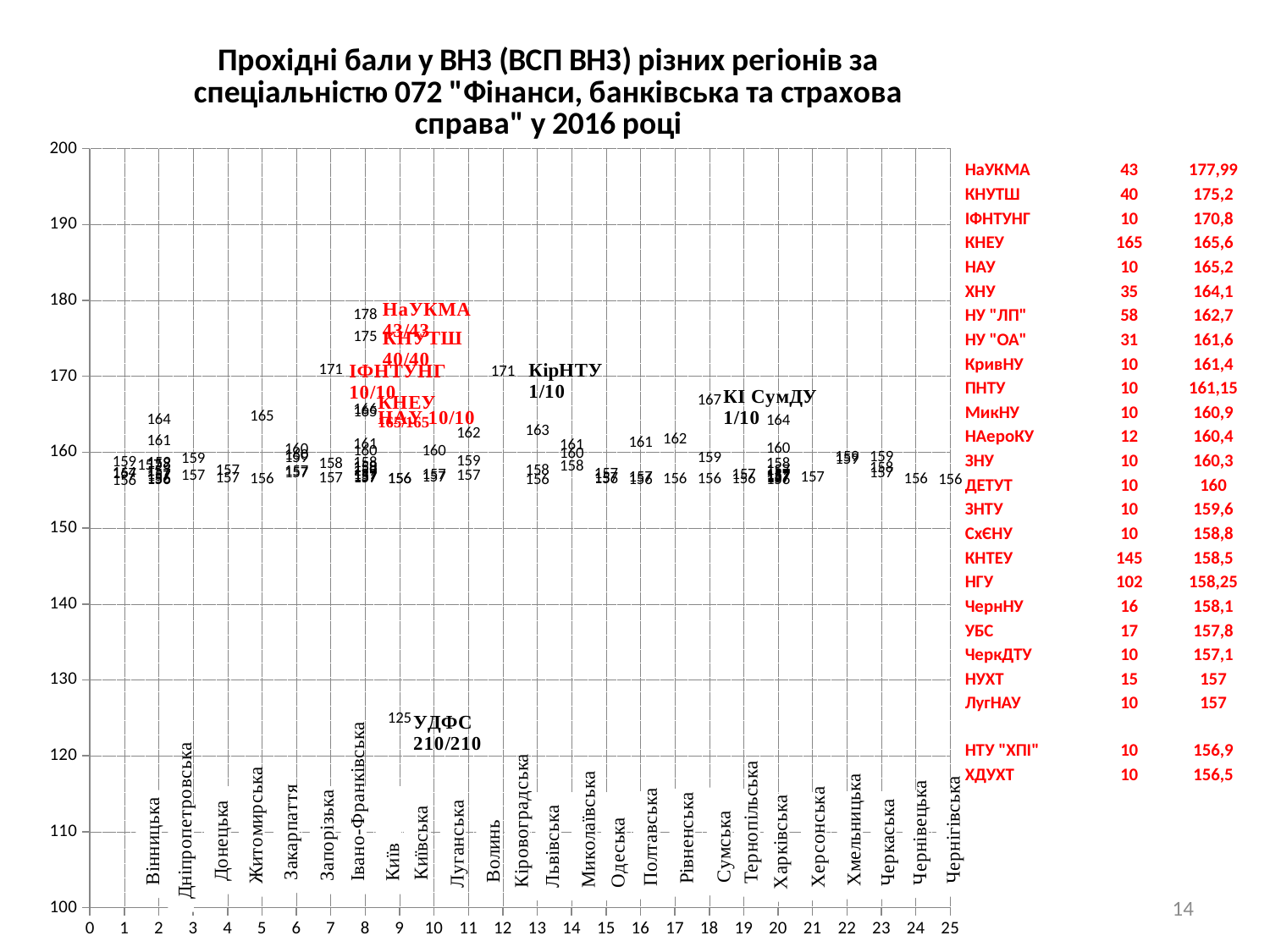

### Chart: Прохідні бали у ВНЗ (ВСП ВНЗ) різних регіонів за спеціальністю 072 "Фінанси, банківська та страхова справа" у 2016 році

| Category | Конкурсний бал |
|---|---|
| НаУКМА | 43 | 177,99 |
| --- | --- | --- |
| КНУТШ | 40 | 175,2 |
| ІФНТУНГ | 10 | 170,8 |
| КНЕУ | 165 | 165,6 |
| НАУ | 10 | 165,2 |
| ХНУ | 35 | 164,1 |
| НУ "ЛП" | 58 | 162,7 |
| НУ "ОА" | 31 | 161,6 |
| КривНУ | 10 | 161,4 |
| ПНТУ | 10 | 161,15 |
| МикНУ | 10 | 160,9 |
| НАероКУ | 12 | 160,4 |
| ЗНУ | 10 | 160,3 |
| ДЕТУТ | 10 | 160 |
| ЗНТУ | 10 | 159,6 |
| СхЄНУ | 10 | 158,8 |
| КНТЕУ | 145 | 158,5 |
| НГУ | 102 | 158,25 |
| ЧернНУ | 16 | 158,1 |
| УБС | 17 | 157,8 |
| ЧеркДТУ | 10 | 157,1 |
| НУХТ | 15 | 157 |
| ЛугНАУ | 10 | 157 |
| НТУ "ХПІ" | 10 | 156,9 |
| ХДУХТ | 10 | 156,5 |
14